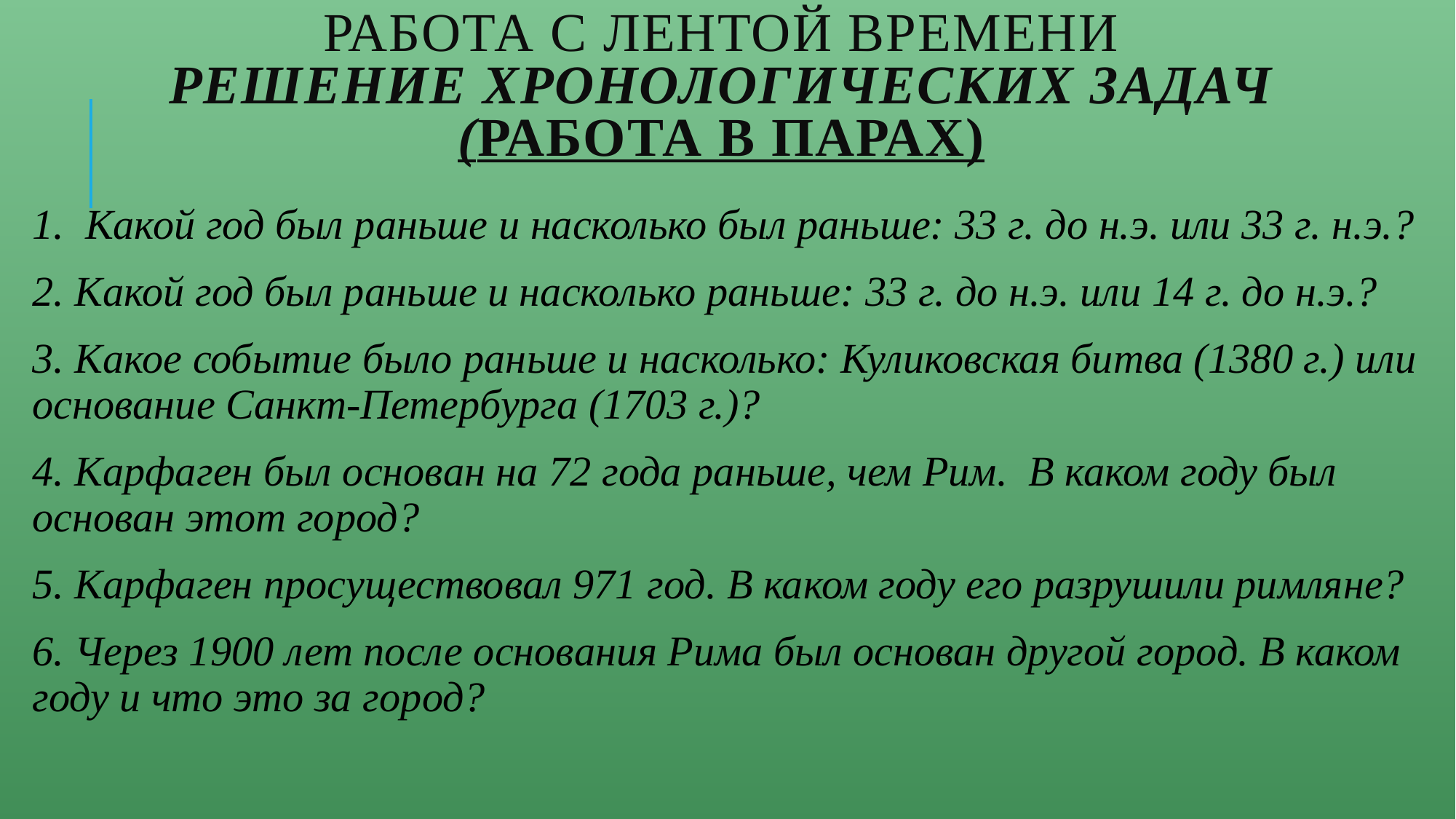

# Работа с лентой времени Решение хронологических задач (работа в парах)
1.  Какой год был раньше и насколько был раньше: 33 г. до н.э. или 33 г. н.э.?
2. Какой год был раньше и насколько раньше: 33 г. до н.э. или 14 г. до н.э.?
3. Какое событие было раньше и насколько: Куликовская битва (1380 г.) или основание Санкт-Петербурга (1703 г.)?
4. Карфаген был основан на 72 года раньше, чем Рим.  В каком году был основан этот город?
5. Карфаген просуществовал 971 год. В каком году его разрушили римляне?
6. Через 1900 лет после основания Рима был основан другой город. В каком году и что это за город?